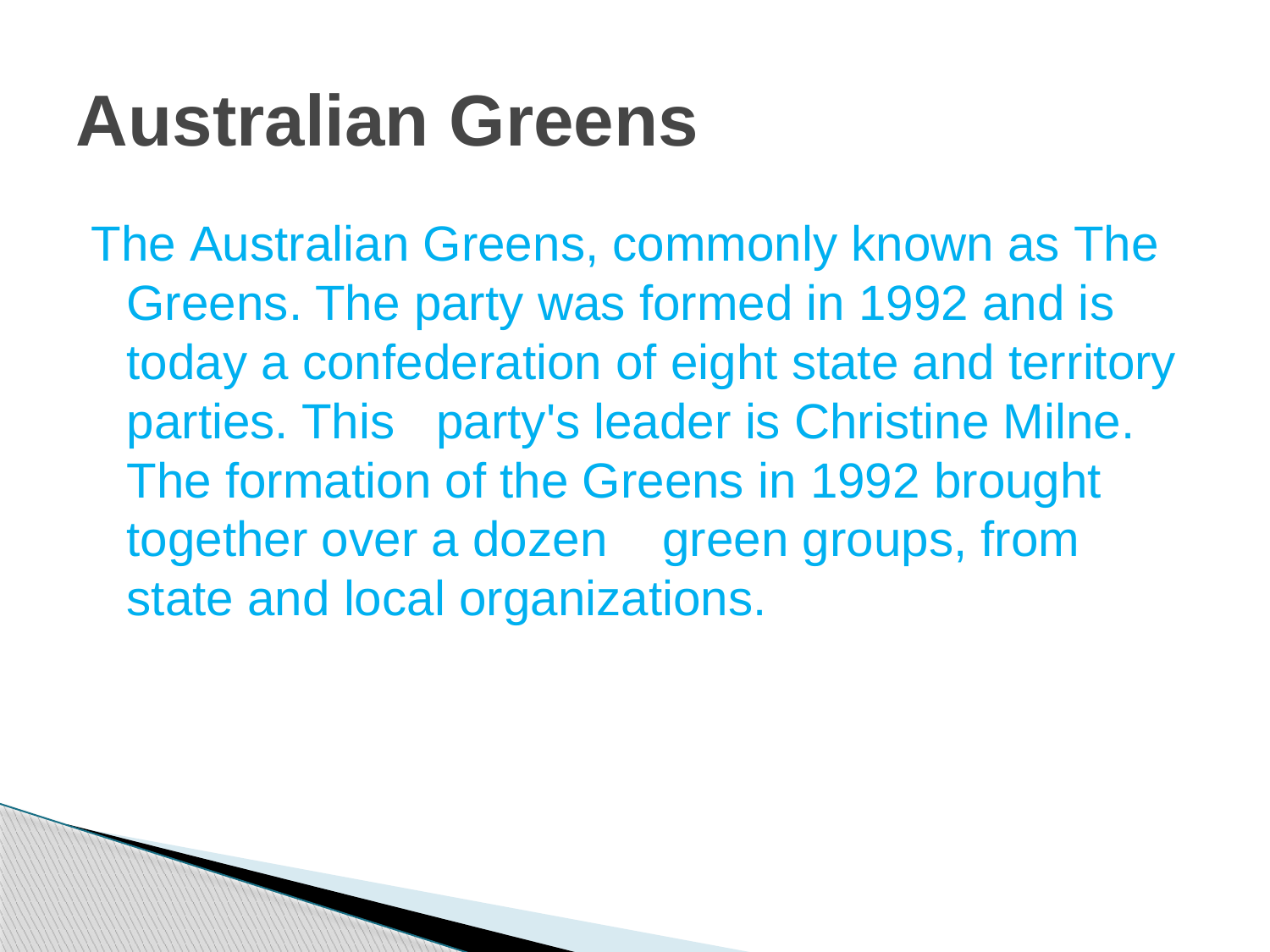

# Australian Greens
The Australian Greens, commonly known as The Greens. The party was formed in 1992 and is today a confederation of eight state and territory parties. This   party's leader is Christine Milne. The formation of the Greens in 1992 brought together over a dozen    green groups, from state and local organizations.